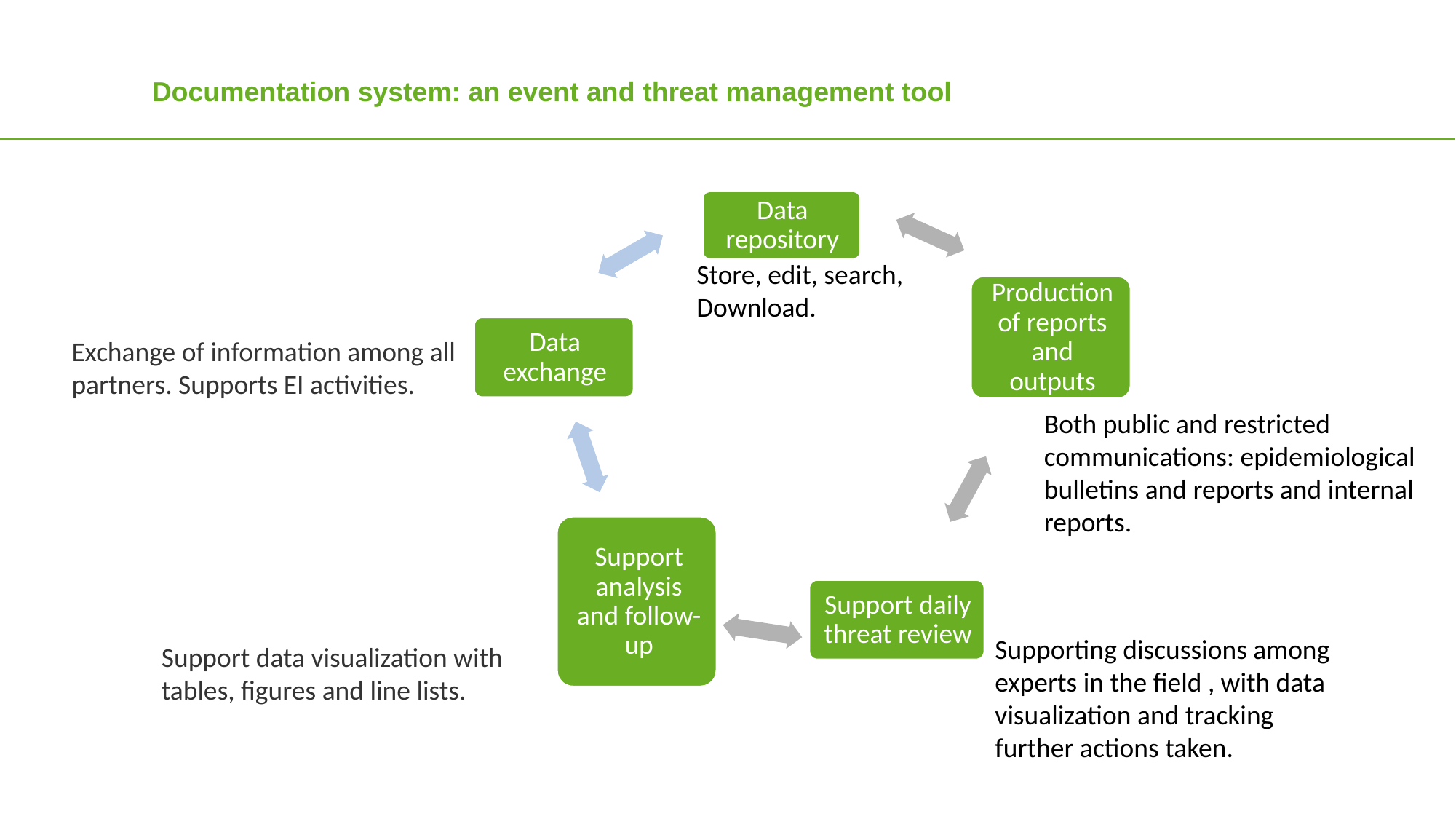

Documentation system: an event and threat management tool
Data repository

Production of reports and outputs

Support daily threat review

Support analysis and follow-up

Data exchange

Store, edit, search,
Download.
Exchange of information among all partners. Supports EI activities.
Both public and restricted communications: epidemiological bulletins and reports and internal reports.
Supporting discussions among experts in the field , with data visualization and tracking further actions taken.
Support data visualization with tables, figures and line lists.